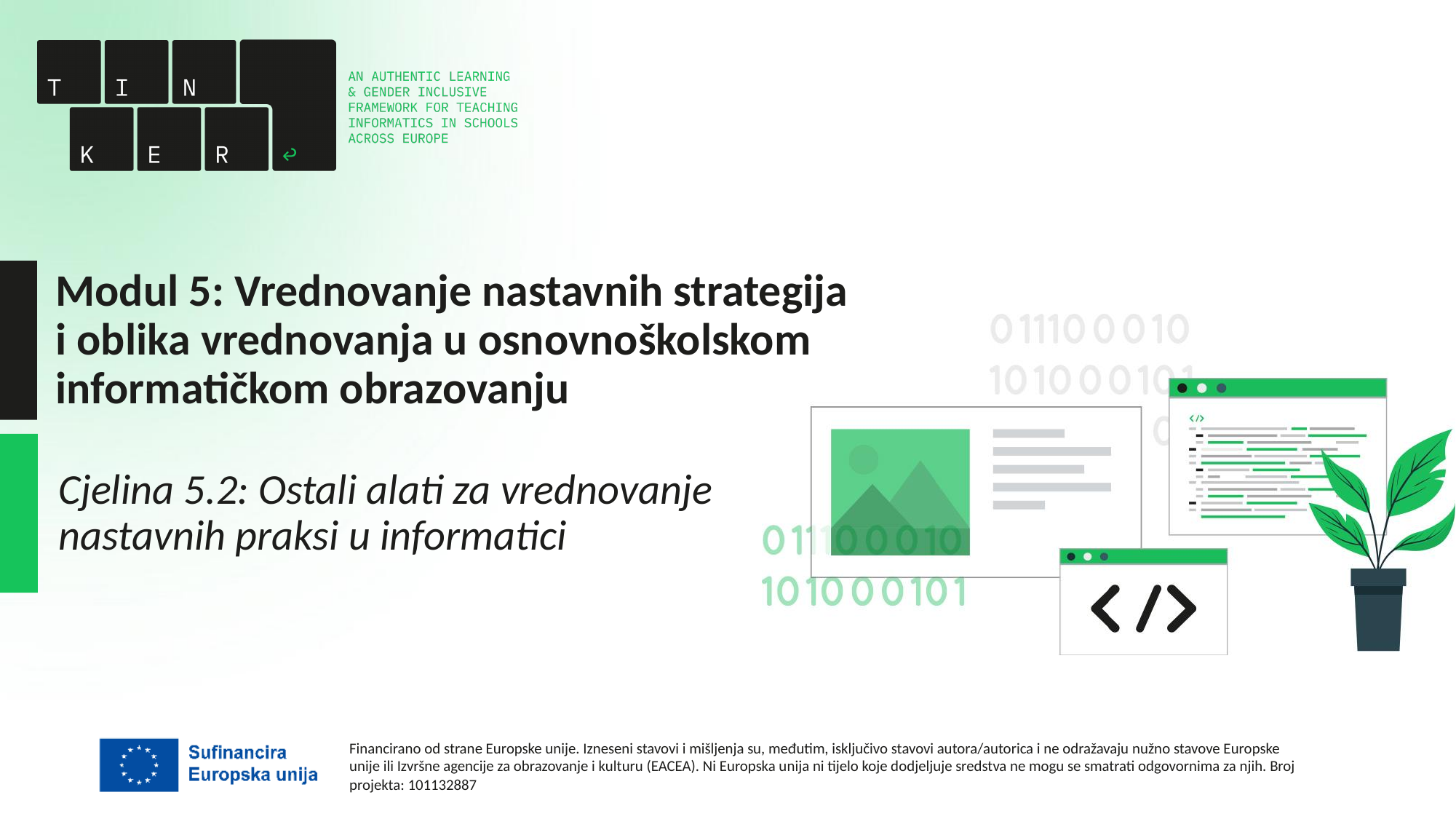

# Modul 5: Vrednovanje nastavnih strategija i oblika vrednovanja u osnovnoškolskom informatičkom obrazovanju
Cjelina 5.2: Ostali alati za vrednovanje
nastavnih praksi u informatici